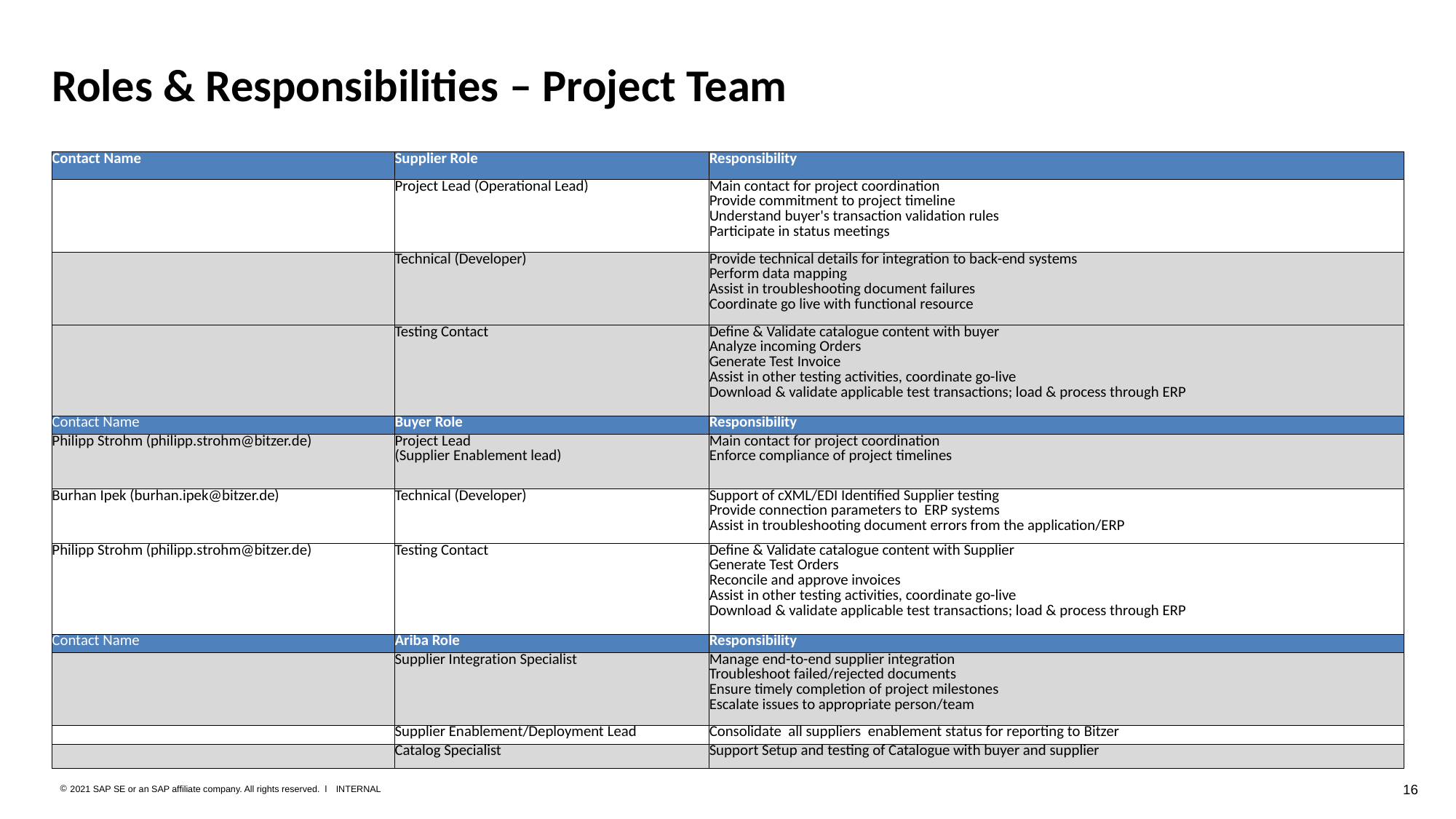

Roles & Responsibilities – Project Team
| Contact Name | Supplier Role | Responsibility |
| --- | --- | --- |
|  | Project Lead (Operational Lead) | Main contact for project coordination Provide commitment to project timeline Understand buyer's transaction validation rules Participate in status meetings |
|  | Technical (Developer) | Provide technical details for integration to back-end systems Perform data mapping Assist in troubleshooting document failures Coordinate go live with functional resource |
|  | Testing Contact | Define & Validate catalogue content with buyer Analyze incoming Orders Generate Test Invoice Assist in other testing activities, coordinate go-live Download & validate applicable test transactions; load & process through ERP |
| Contact Name | Buyer Role | Responsibility |
| Philipp Strohm (philipp.strohm@bitzer.de) | Project Lead (Supplier Enablement lead) | Main contact for project coordination Enforce compliance of project timelines |
| Burhan Ipek (burhan.ipek@bitzer.de) | Technical (Developer) | Support of cXML/EDI Identified Supplier testing Provide connection parameters to ERP systems Assist in troubleshooting document errors from the application/ERP |
| Philipp Strohm (philipp.strohm@bitzer.de) | Testing Contact | Define & Validate catalogue content with Supplier Generate Test Orders Reconcile and approve invoices Assist in other testing activities, coordinate go-live Download & validate applicable test transactions; load & process through ERP |
| Contact Name | Ariba Role | Responsibility |
|  | Supplier Integration Specialist | Manage end-to-end supplier integration Troubleshoot failed/rejected documents Ensure timely completion of project milestones Escalate issues to appropriate person/team |
|  | Supplier Enablement/Deployment Lead | Consolidate all suppliers enablement status for reporting to Bitzer |
|  | Catalog Specialist | Support Setup and testing of Catalogue with buyer and supplier |